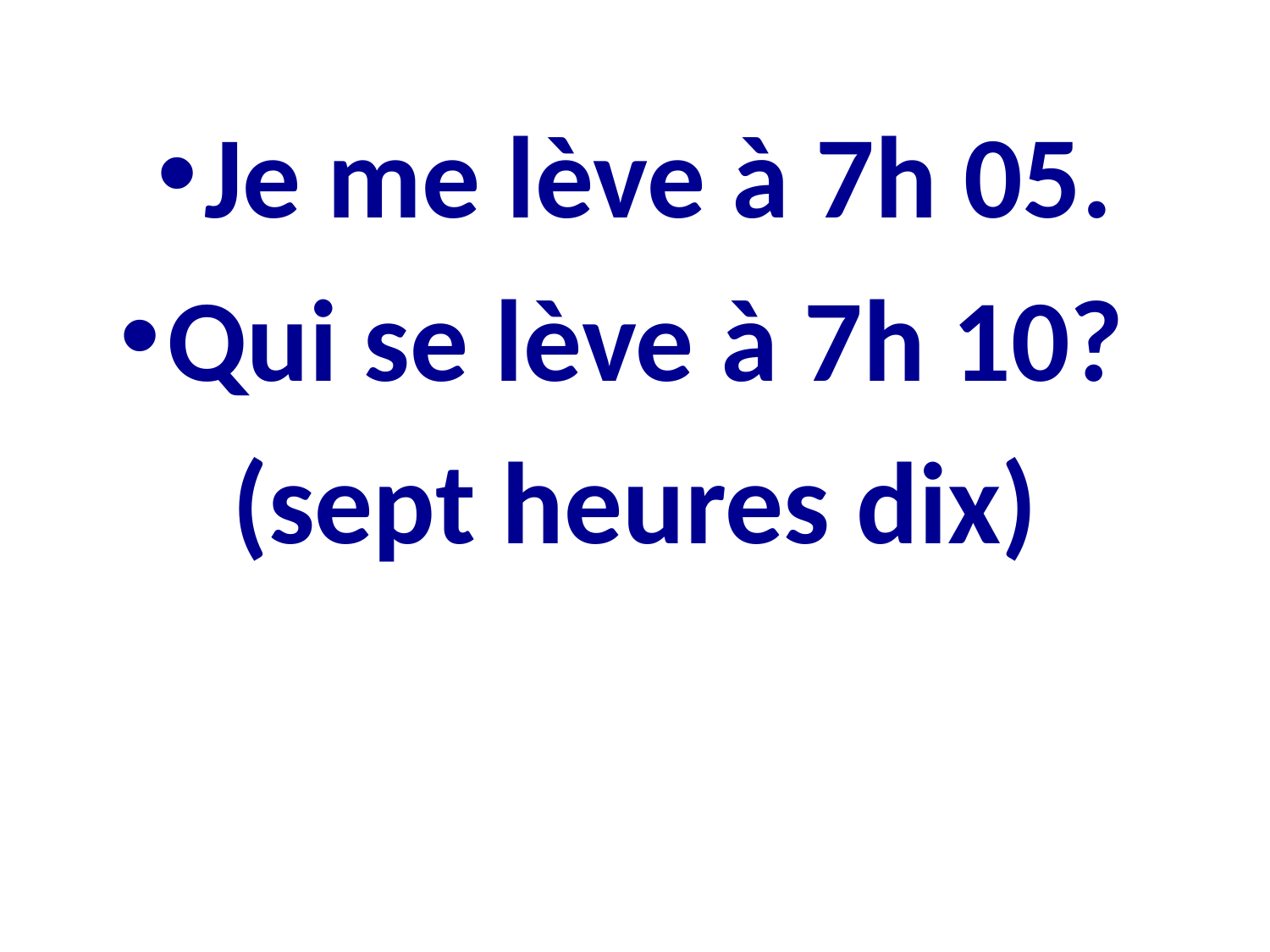

Je me lève à 7h 05.
Qui se lève à 7h 10?
(sept heures dix)